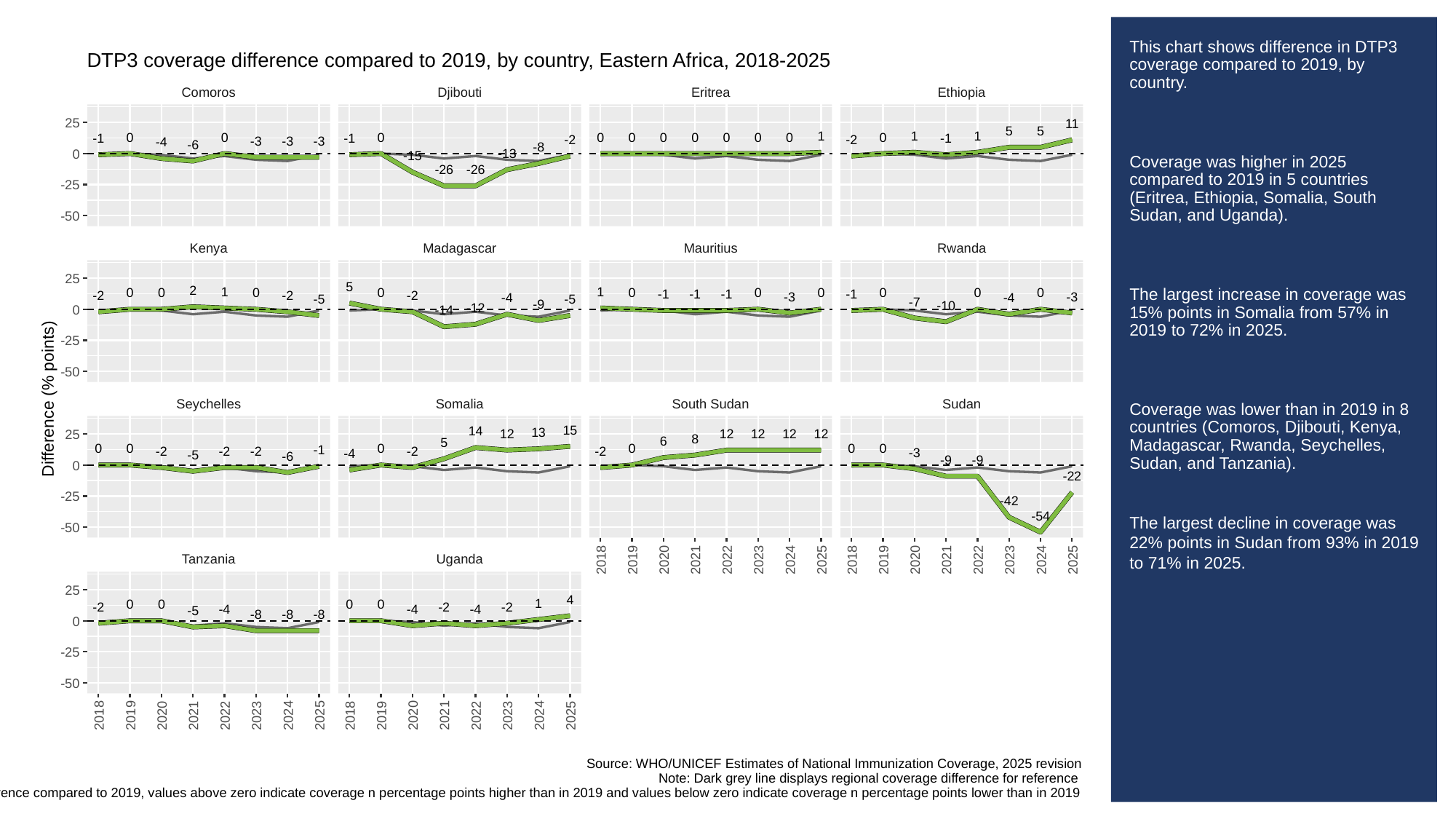

# This chart shows difference in DTP3 coverage compared to 2019, by country.

Coverage was higher in 2025 compared to 2019 in 5 countries (Eritrea, Ethiopia, Somalia, South Sudan, and Uganda).

The largest increase in coverage was 15% points in Somalia from 57% in 2019 to 72% in 2025.

Coverage was lower than in 2019 in 8 countries (Comoros, Djibouti, Kenya, Madagascar, Rwanda, Seychelles, Sudan, and Tanzania).

The largest decline in coverage was 22% points in Sudan from 93% in 2019 to 71% in 2025.

DTP3 coverage difference compared to 2019, by country, Eastern Africa, 2018-2025
Comoros
Djibouti
Eritrea
Ethiopia

25
11

5
5
1
1
1
0
0
0
0
0
0
0
0
0
0
0
-1
-1
-1
-2
-2
-3
-3
-3
-4

-6

-8
-13
0
-15

-26
-26

-25

-50

Kenya
Madagascar
Mauritius
Rwanda

25

5
2
1
1
0
0
0
0
0
0
0
0
0
0
-1
-1
-1
-1
-2
-2
-2
-3
-3
-4
-4

-5
-5
-7
-9
-10
-12

0
-14

-25

-50

Difference (% points)
Seychelles
Somalia
South Sudan
Sudan

15
14
13
12
12
12
12
12
25
8

6
5
0
0
0
0
0
0
-1
-2
-2
-2
-2
-2

-3
-4

-5

-6
-9
-9
0

-22

-25
-42

-54

-50

Tanzania
Uganda
2018
2019
2020
2021
2022
2023
2024
2025
2018
2019
2020
2021
2022
2023
2024
2025

25

4
1
0
0
0
0
-2
-2
-2
-4
-4
-4

-5
-8
-8
-8

0

-25

-50

2018
2019
2020
2021
2022
2023
2024
2025
2018
2019
2020
2021
2022
2023
2024
2025
Source: WHO/UNICEF Estimates of National Immunization Coverage, 2025 revision
Note: Dark grey line displays regional coverage difference for reference
When looking at coverage difference compared to 2019, values above zero indicate coverage n percentage points higher than in 2019 and values below zero indicate coverage n percentage points lower than in 2019